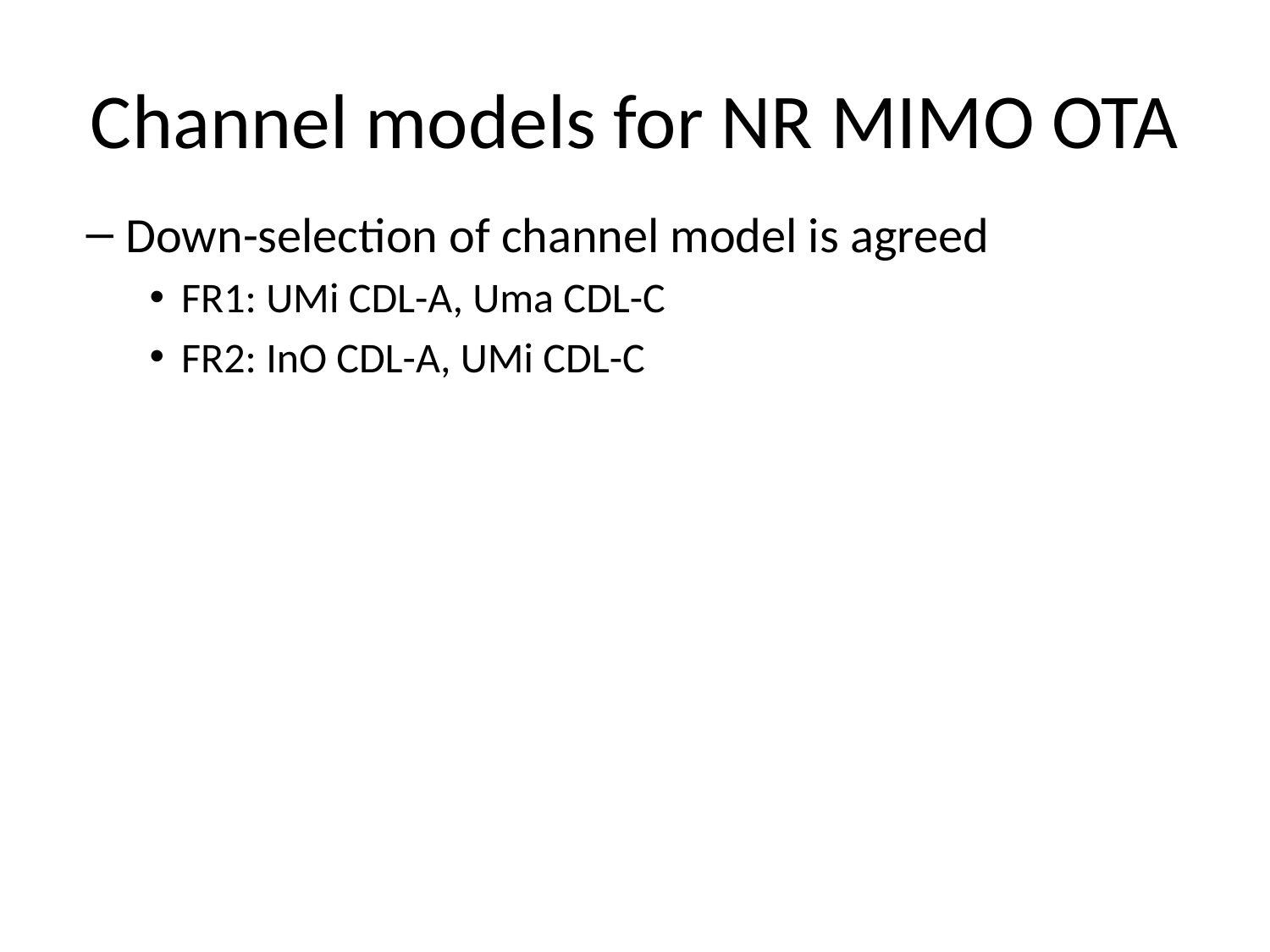

# Channel models for NR MIMO OTA
Down-selection of channel model is agreed
FR1: UMi CDL-A, Uma CDL-C
FR2: InO CDL-A, UMi CDL-C